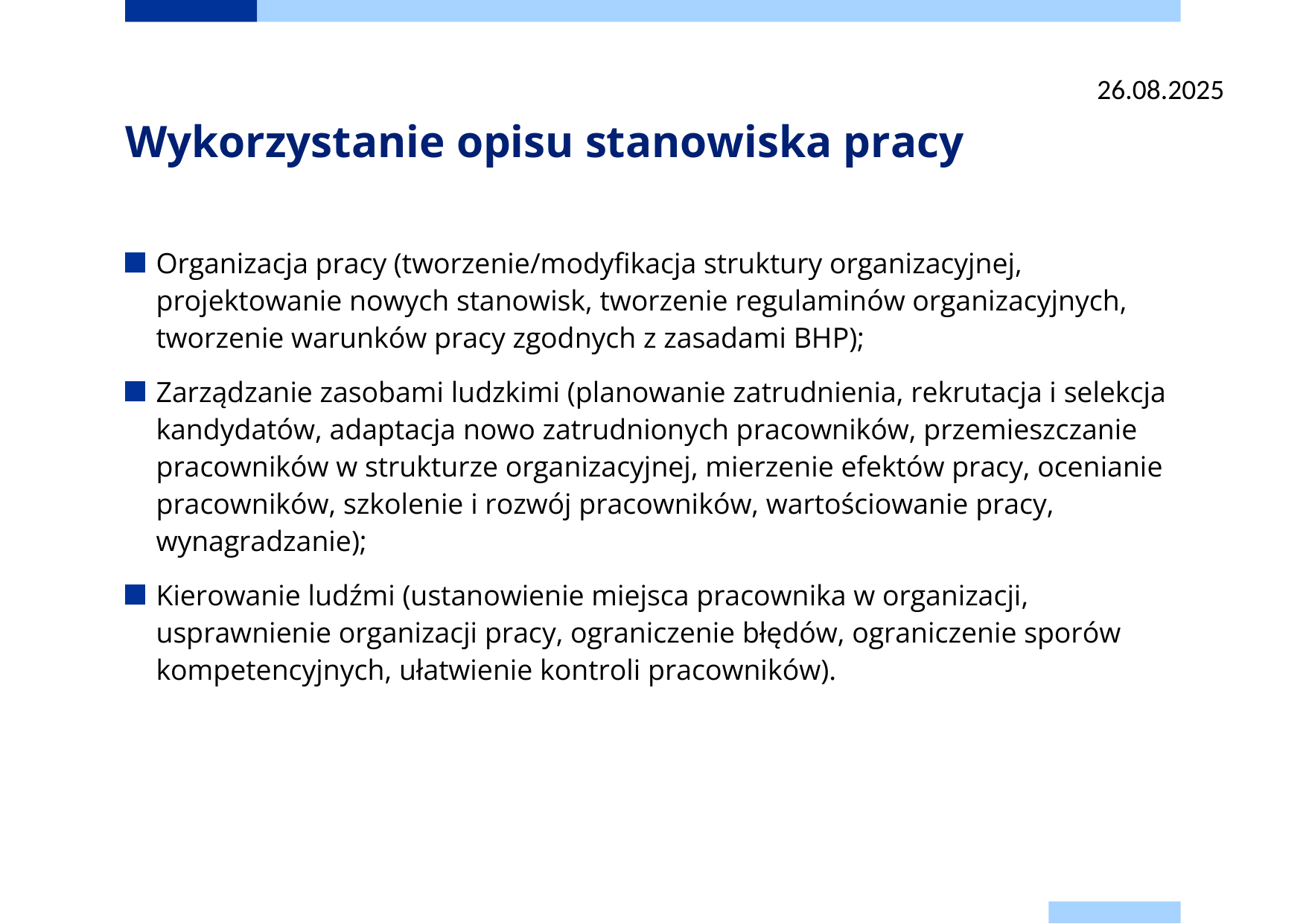

26.08.2025
# Wykorzystanie opisu stanowiska pracy
Organizacja pracy (tworzenie/modyfikacja struktury organizacyjnej, projektowanie nowych stanowisk, tworzenie regulaminów organizacyjnych, tworzenie warunków pracy zgodnych z zasadami BHP);
Zarządzanie zasobami ludzkimi (planowanie zatrudnienia, rekrutacja i selekcja kandydatów, adaptacja nowo zatrudnionych pracowników, przemieszczanie pracowników w strukturze organizacyjnej, mierzenie efektów pracy, ocenianie pracowników, szkolenie i rozwój pracowników, wartościowanie pracy, wynagradzanie);
Kierowanie ludźmi (ustanowienie miejsca pracownika w organizacji, usprawnienie organizacji pracy, ograniczenie błędów, ograniczenie sporów kompetencyjnych, ułatwienie kontroli pracowników).